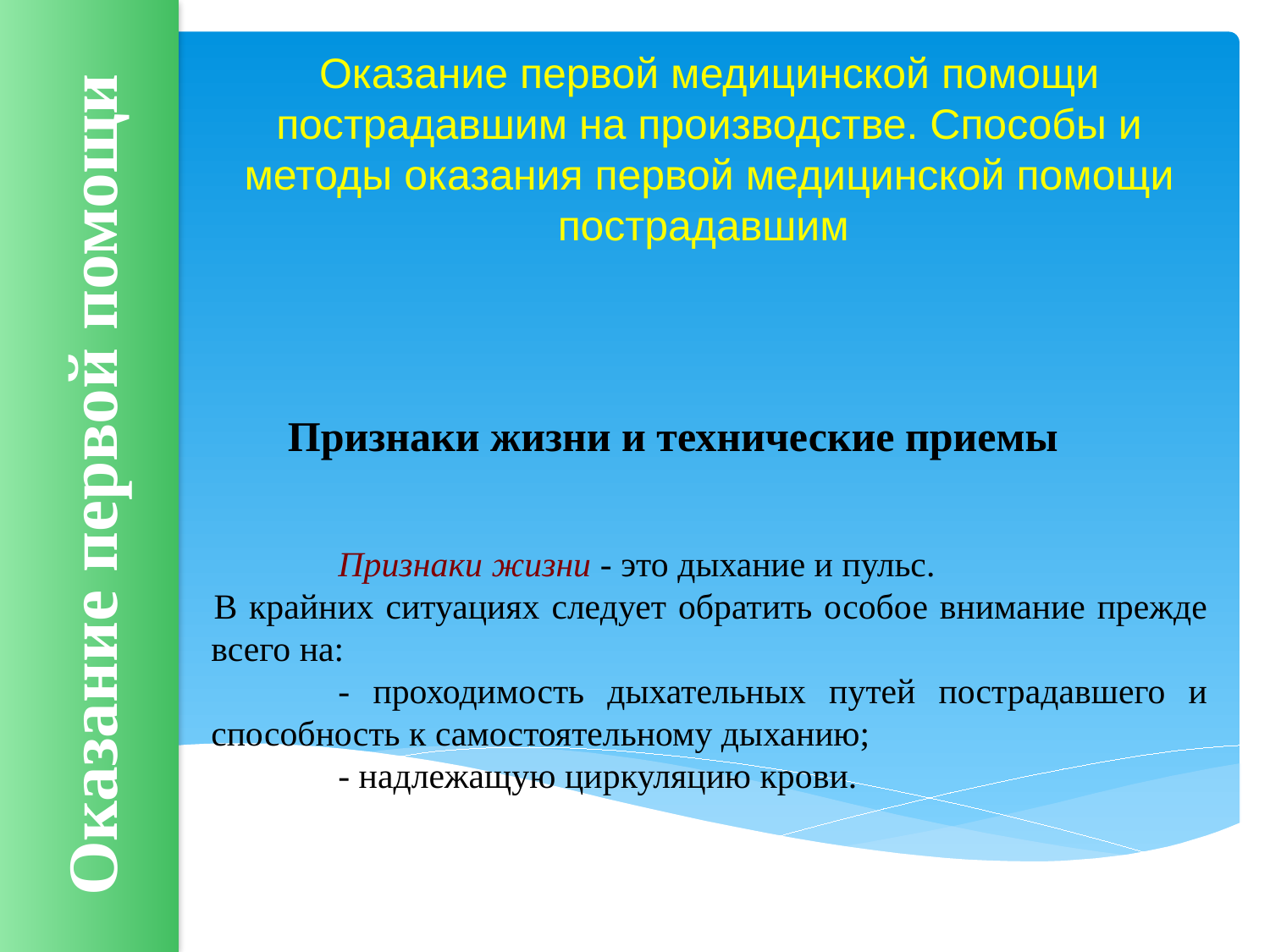

Оказание первой медицинской помощи пострадавшим на производстве. Способы и методы оказания первой медицинской помощи пострадавшим
Оказание первой помощи
Признаки жизни и технические приемы

	Признаки жизни - это дыхание и пульс.
В крайних ситуациях следует обратить особое внимание прежде всего на:
	- проходимость дыхательных путей пострадавшего и способность к самостоятельному дыханию;
	- надлежащую циркуляцию крови.